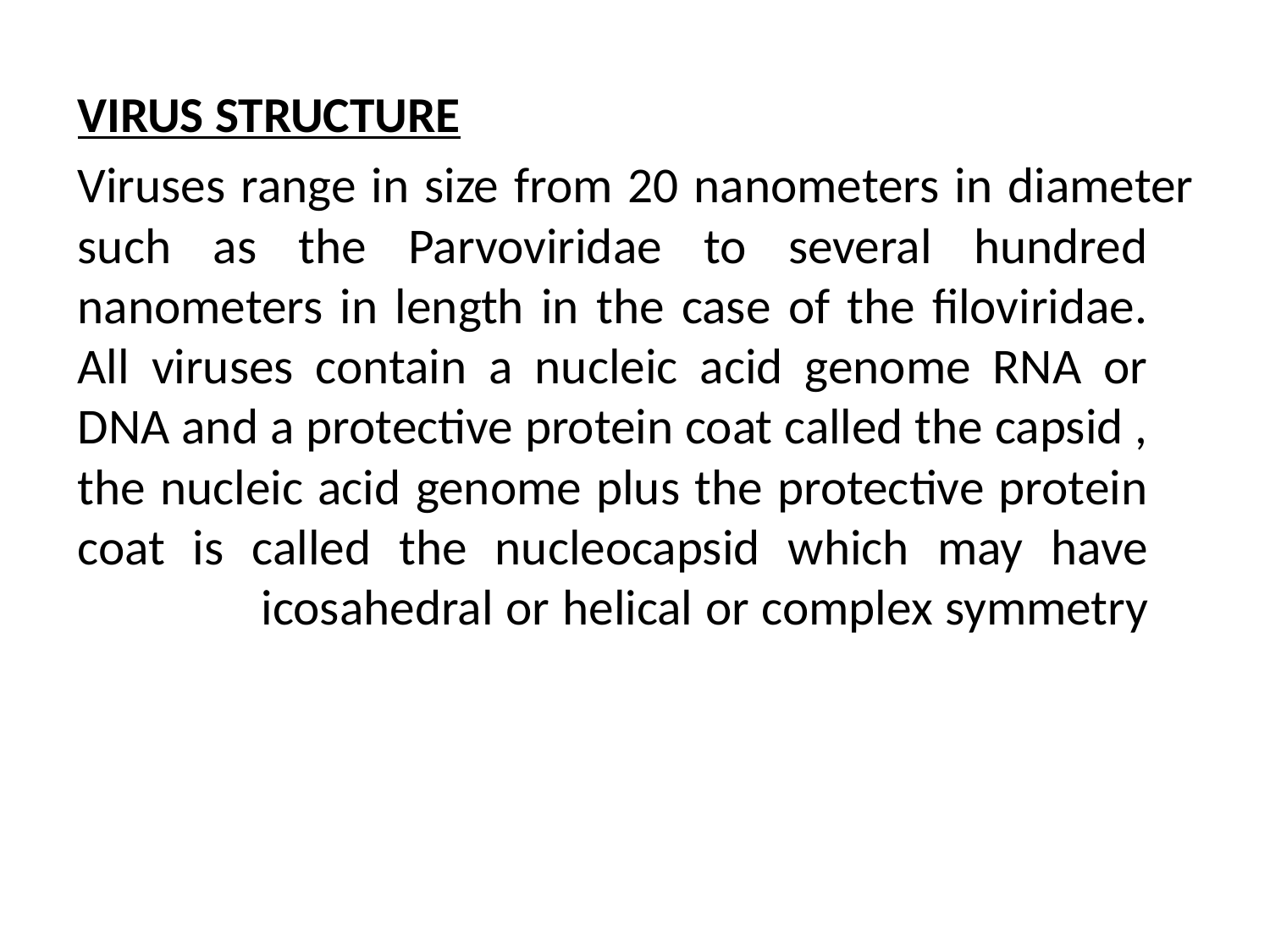

VIRUS STRUCTURE
Viruses range in size from 20 nanometers in diameter such as the Parvoviridae to several hundred nanometers in length in the case of the filoviridae. All viruses contain a nucleic acid genome RNA or DNA and a protective protein coat called the capsid , the nucleic acid genome plus the protective protein coat is called the nucleocapsid which may have icosahedral or helical or complex symmetry